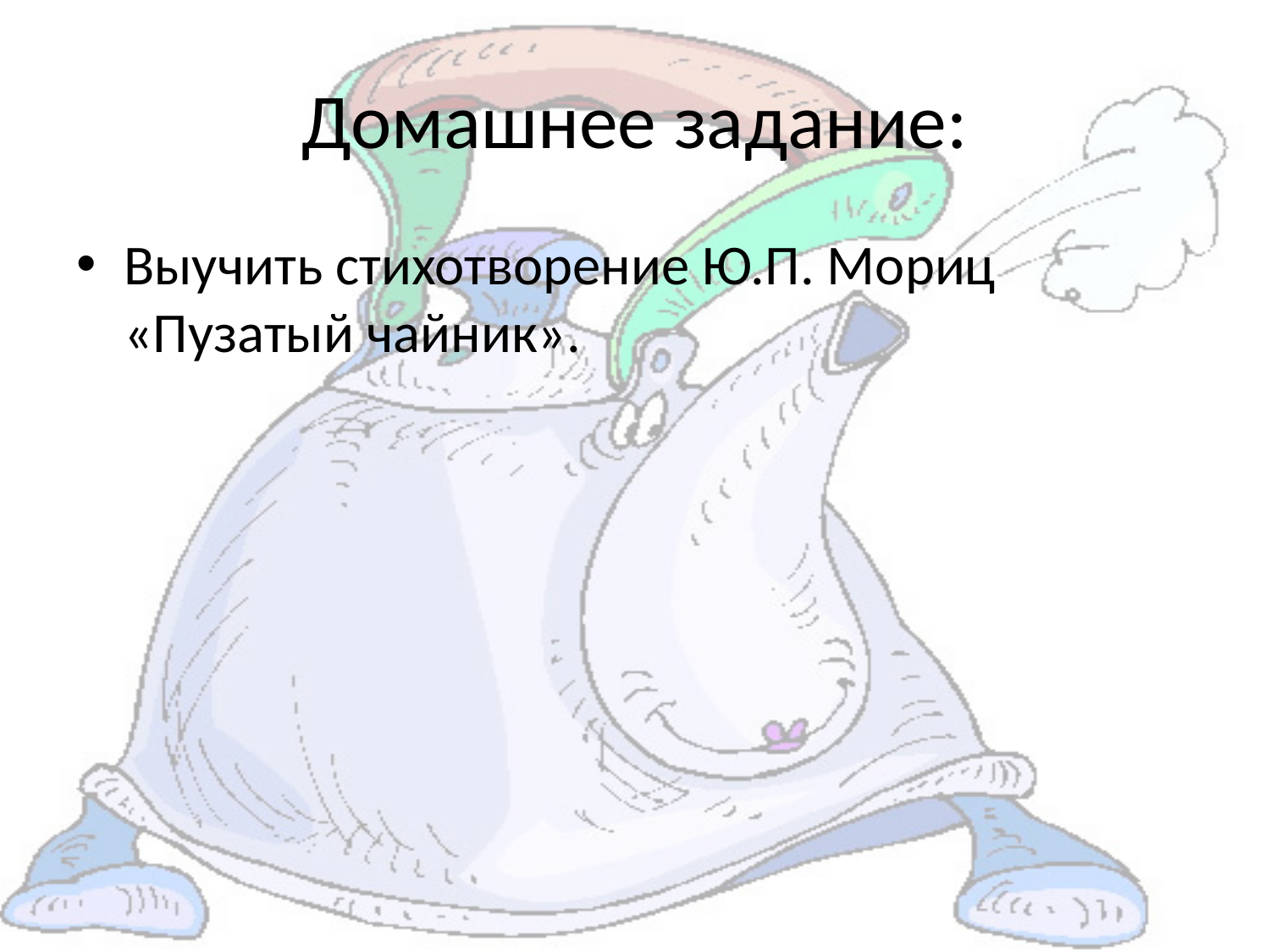

# Домашнее задание:
Выучить стихотворение Ю.П. Мориц «Пузатый чайник».